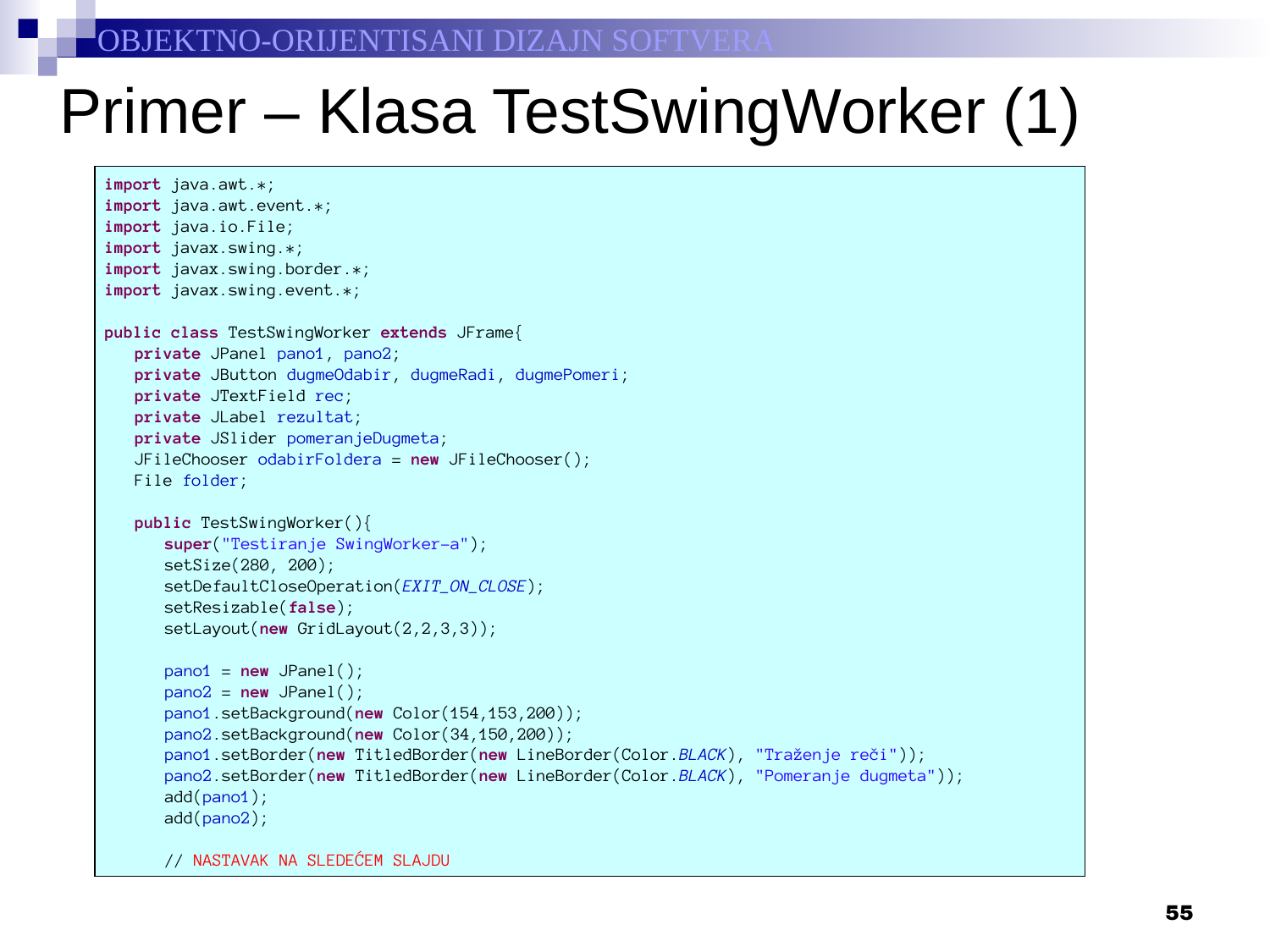

# Primer – Klasa TestSwingWorker (1)
import java.awt.*;
import java.awt.event.*;
import java.io.File;
import javax.swing.*;
import javax.swing.border.*;
import javax.swing.event.*;

public class TestSwingWorker extends JFrame{
	private JPanel pano1, pano2;
	private JButton dugmeOdabir, dugmeRadi, dugmePomeri;
	private JTextField rec;
	private JLabel rezultat;
	private JSlider pomeranjeDugmeta;
	JFileChooser odabirFoldera = new JFileChooser();
	File folder;

	public TestSwingWorker(){
		super("Testiranje SwingWorker-a");
		setSize(280, 200);
		setDefaultCloseOperation(EXIT_ON_CLOSE);
		setResizable(false);
		setLayout(new GridLayout(2,2,3,3));

		pano1 = new JPanel();
		pano2 = new JPanel();
		pano1.setBackground(new Color(154,153,200));
		pano2.setBackground(new Color(34,150,200));
		pano1.setBorder(new TitledBorder(new LineBorder(Color.BLACK), "Traženje reči"));
		pano2.setBorder(new TitledBorder(new LineBorder(Color.BLACK), "Pomeranje dugmeta"));
		add(pano1);
		add(pano2);

		// NASTAVAK NA SLEDEĆEM SLAJDU
55